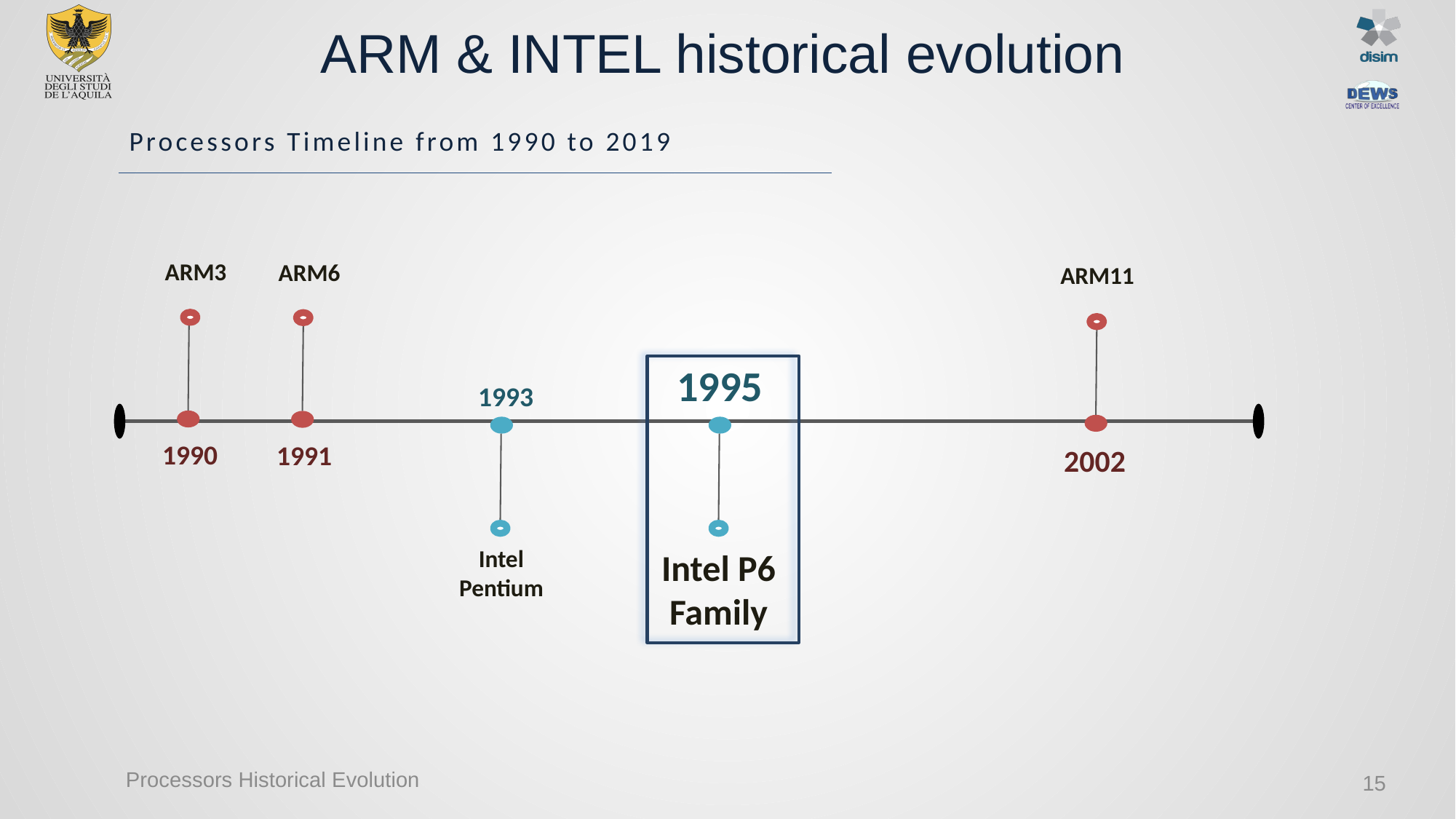

# ARM & INTEL historical evolution
Processors Timeline from 1990 to 2019
ARM3

1990
ARM6

1991
ARM11

2002
1995

Intel P6 Family

1993

Intel Pentium

Processors Historical Evolution

15